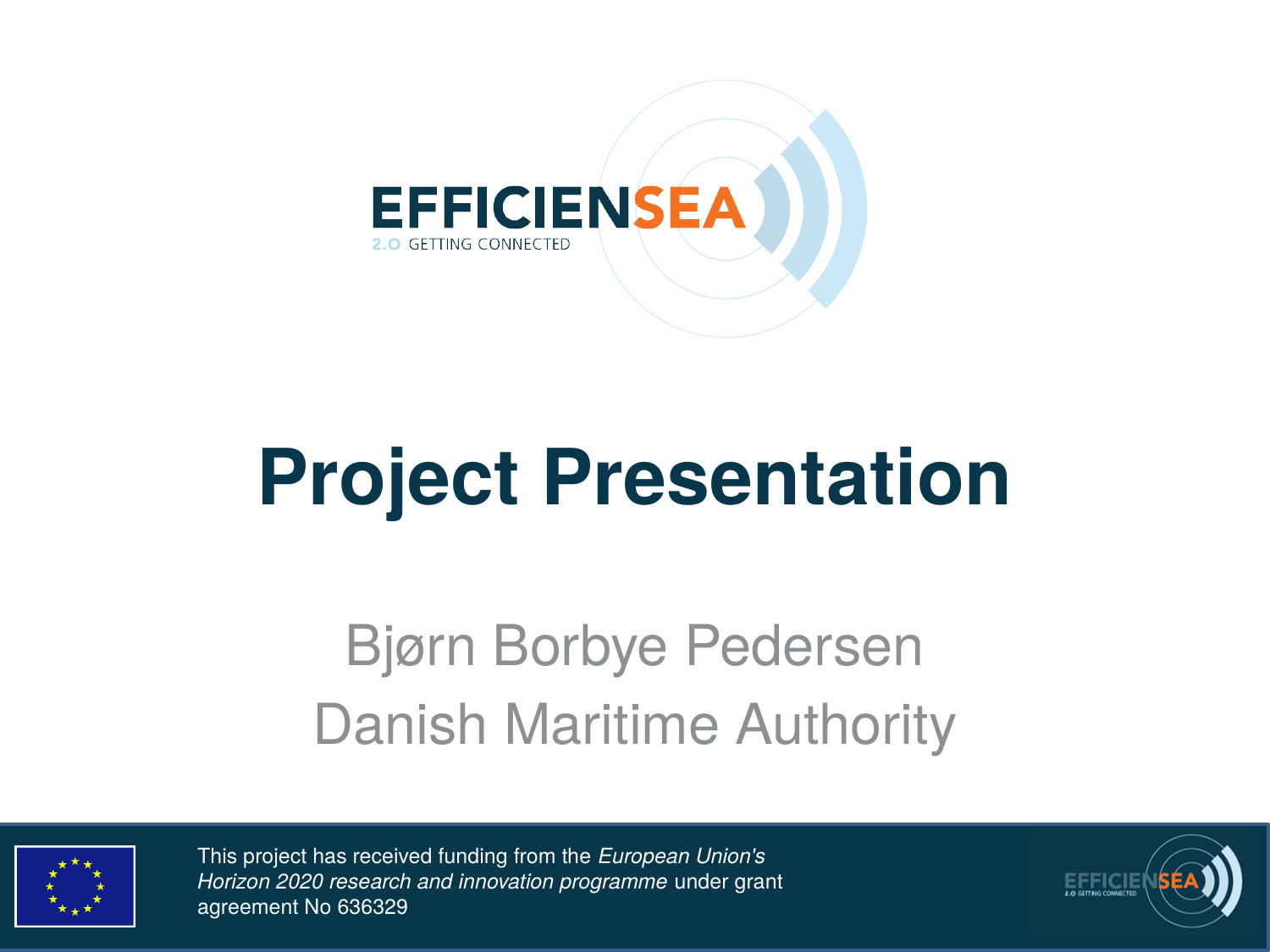

# Project Presentation
Bjørn Borbye Pedersen
Danish Maritime Authority